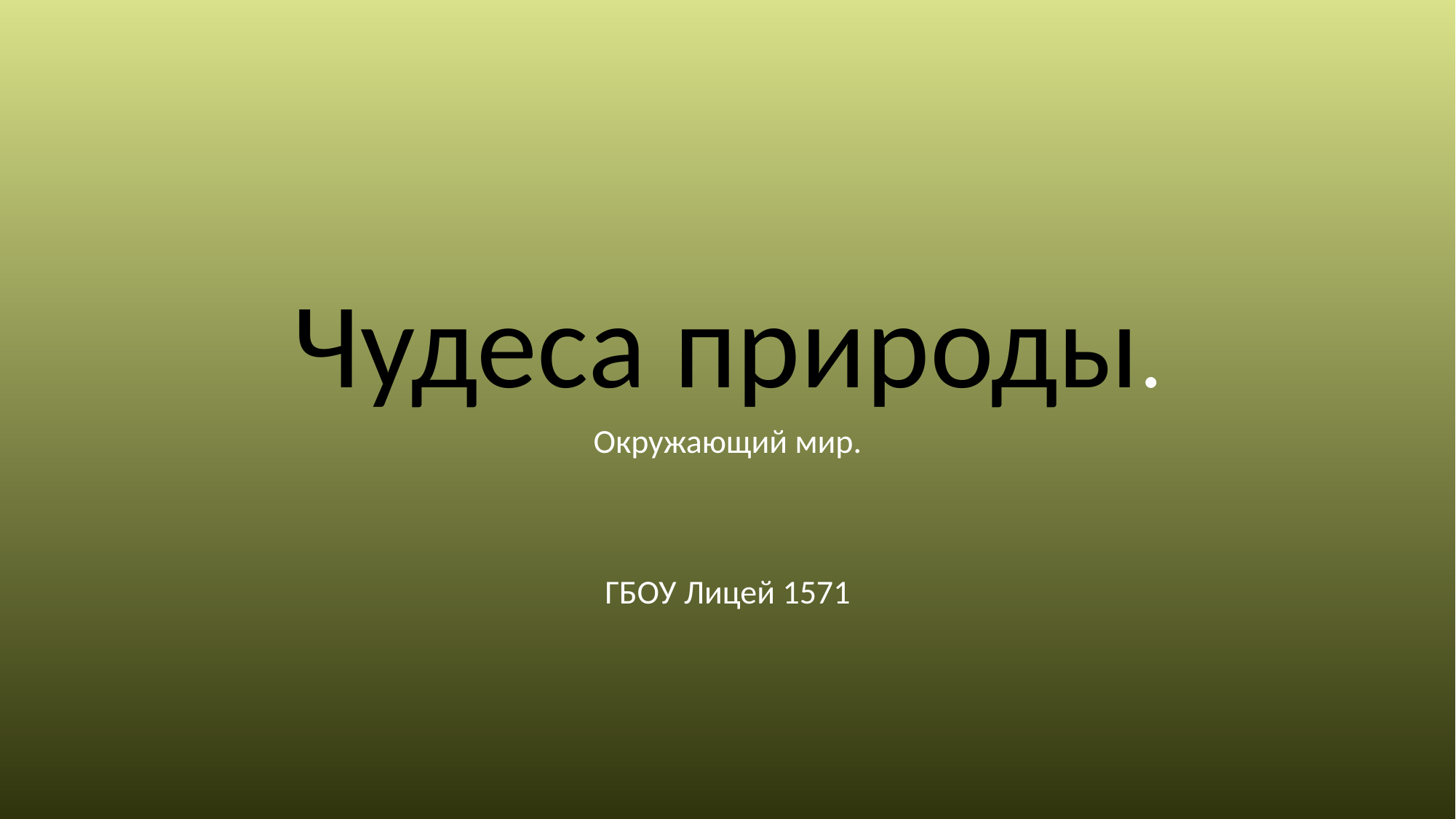

# Чудеса природы.
Окружающий мир.

ГБОУ Лицей 1571